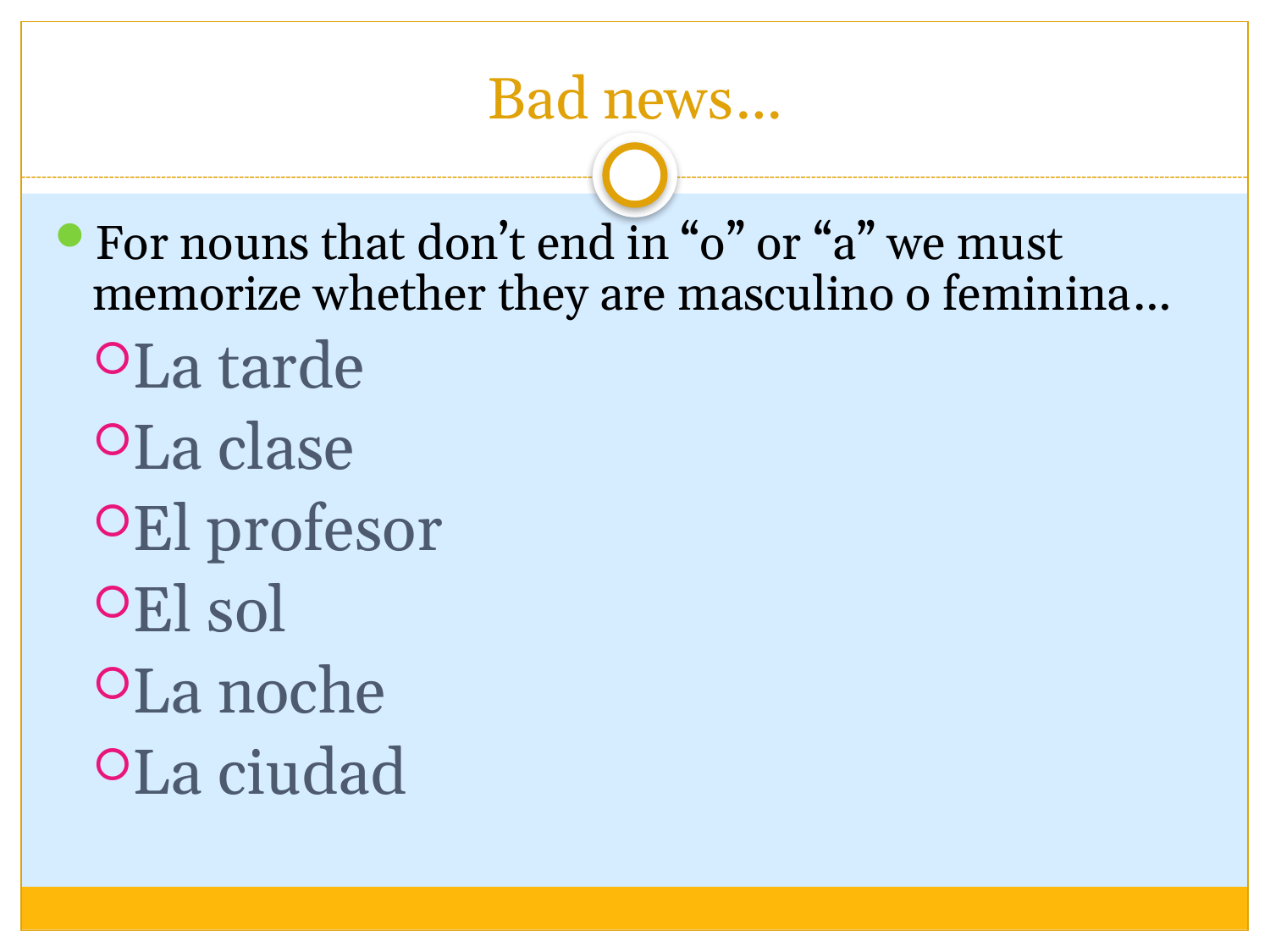

Bad news…
For nouns that don’t end in “o” or “a” we must memorize whether they are masculino o feminina…
La tarde
La clase
El profesor
El sol
La noche
La ciudad